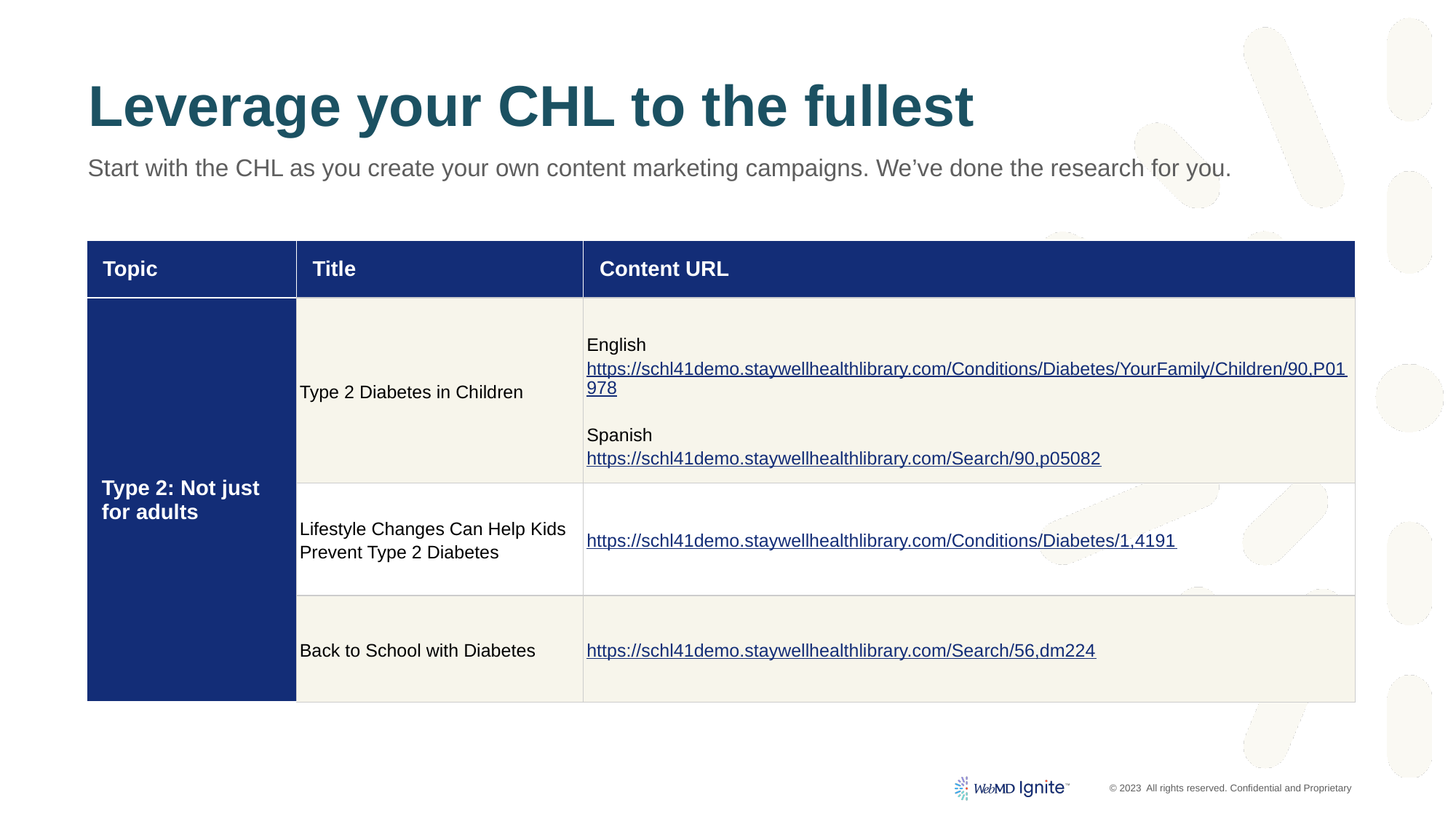

# Leverage your CHL to the fullest
Start with the CHL as you create your own content marketing campaigns. We’ve done the research for you.
| Topic | Title | Content URL |
| --- | --- | --- |
| Type 2: Not just for adults | Type 2 Diabetes in Children | English https://schl41demo.staywellhealthlibrary.com/Conditions/Diabetes/YourFamily/Children/90,P01978 Spanish https://schl41demo.staywellhealthlibrary.com/Search/90,p05082 |
|  | Lifestyle Changes Can Help Kids Prevent Type 2 Diabetes | https://schl41demo.staywellhealthlibrary.com/Conditions/Diabetes/1,4191 |
|  | Back to School with Diabetes | https://schl41demo.staywellhealthlibrary.com/Search/56,dm224 |